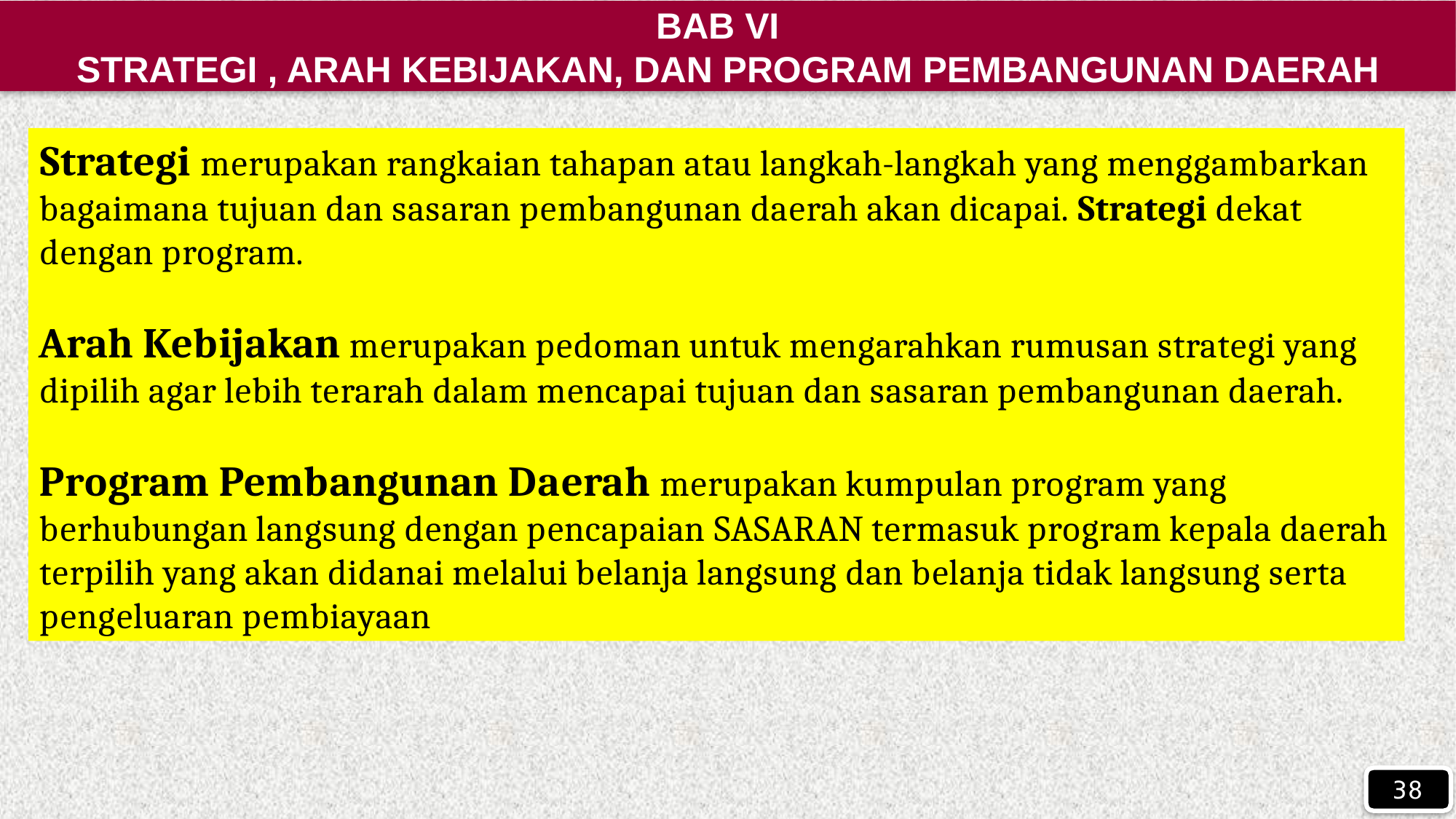

BAB VI
STRATEGI , ARAH KEBIJAKAN, DAN PROGRAM PEMBANGUNAN DAERAH
Strategi merupakan rangkaian tahapan atau langkah-langkah yang menggambarkan bagaimana tujuan dan sasaran pembangunan daerah akan dicapai. Strategi dekat dengan program.

Arah Kebijakan merupakan pedoman untuk mengarahkan rumusan strategi yang dipilih agar lebih terarah dalam mencapai tujuan dan sasaran pembangunan daerah.

Program Pembangunan Daerah merupakan kumpulan program yang berhubungan langsung dengan pencapaian SASARAN termasuk program kepala daerah terpilih yang akan didanai melalui belanja langsung dan belanja tidak langsung serta pengeluaran pembiayaan
38